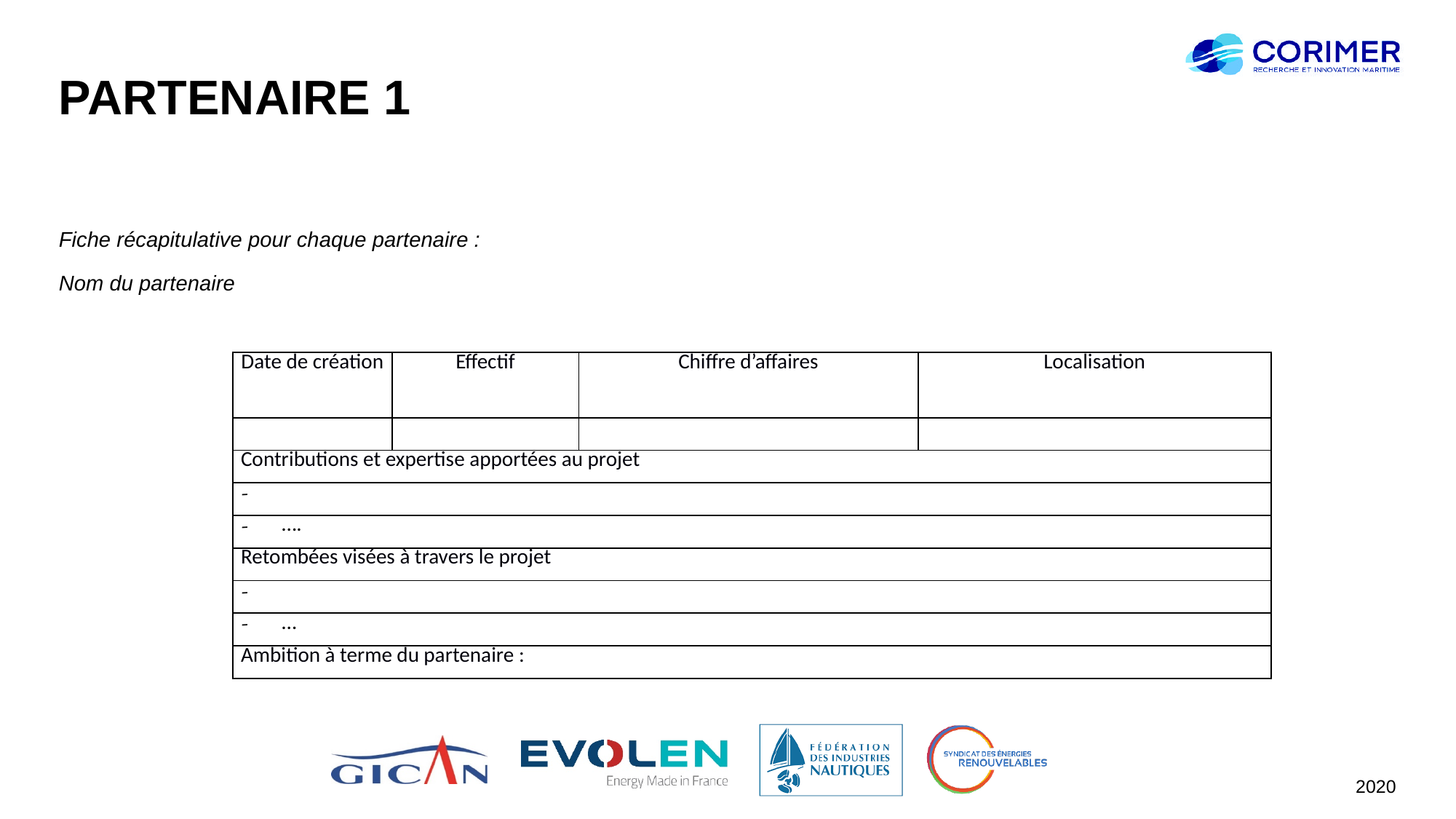

# PARTENAIRE 1
Fiche récapitulative pour chaque partenaire :
Nom du partenaire

| Date de création | Effectif | Chiffre d’affaires | Localisation |
| --- | --- | --- | --- |
|  |  |  |  |
| Contributions et expertise apportées au projet |  |  |  |
|  |  |  |  |
| …. |  |  |  |
| Retombées visées à travers le projet |  |  |  |
|  |  |  |  |
| … |  |  |  |
| Ambition à terme du partenaire : |  |  |  |